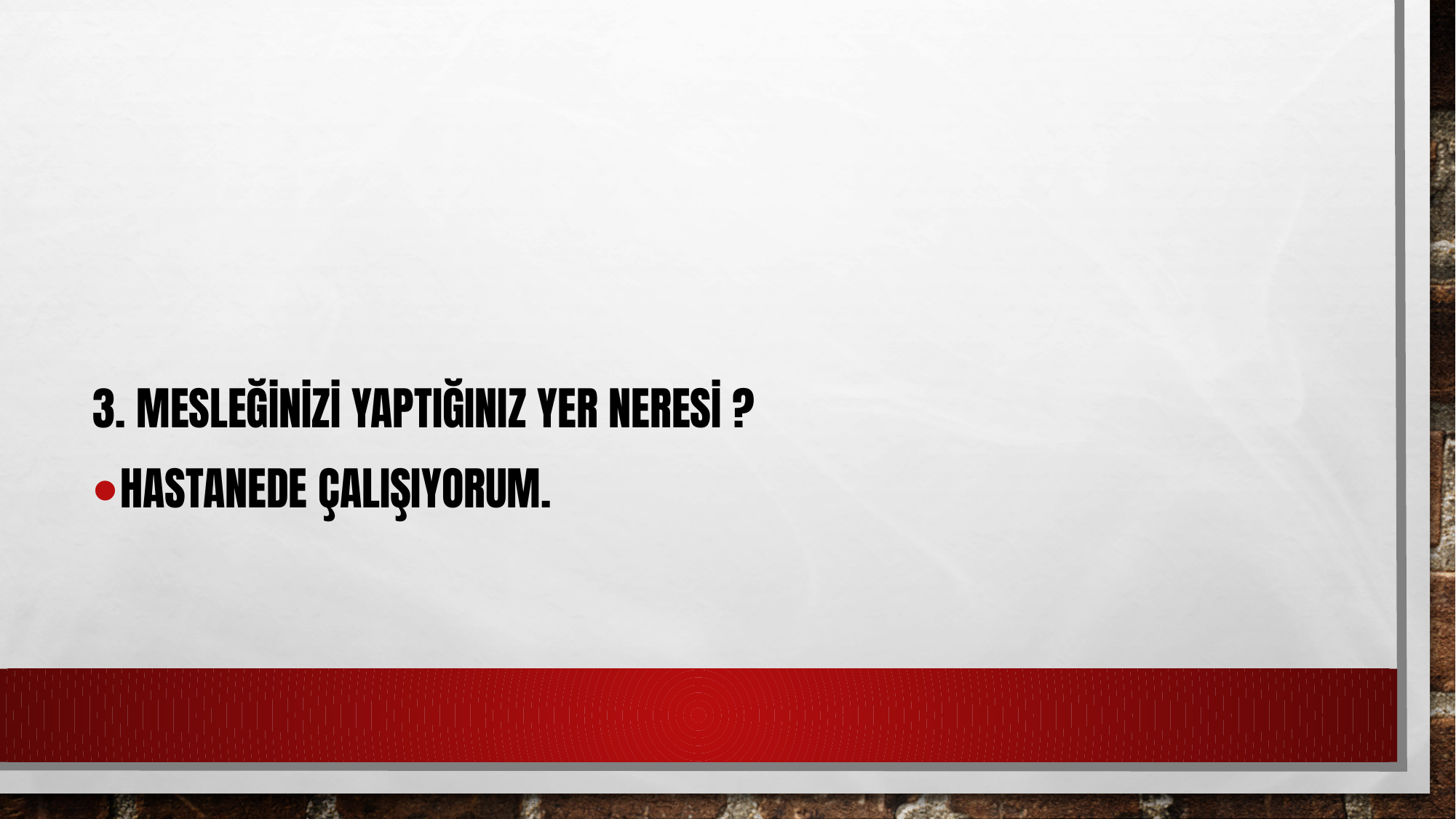

3. MESLEĞİNİZİ YAPTIĞINIZ YER NERESİ ?
HASTANEDE ÇALIŞIYORUM.